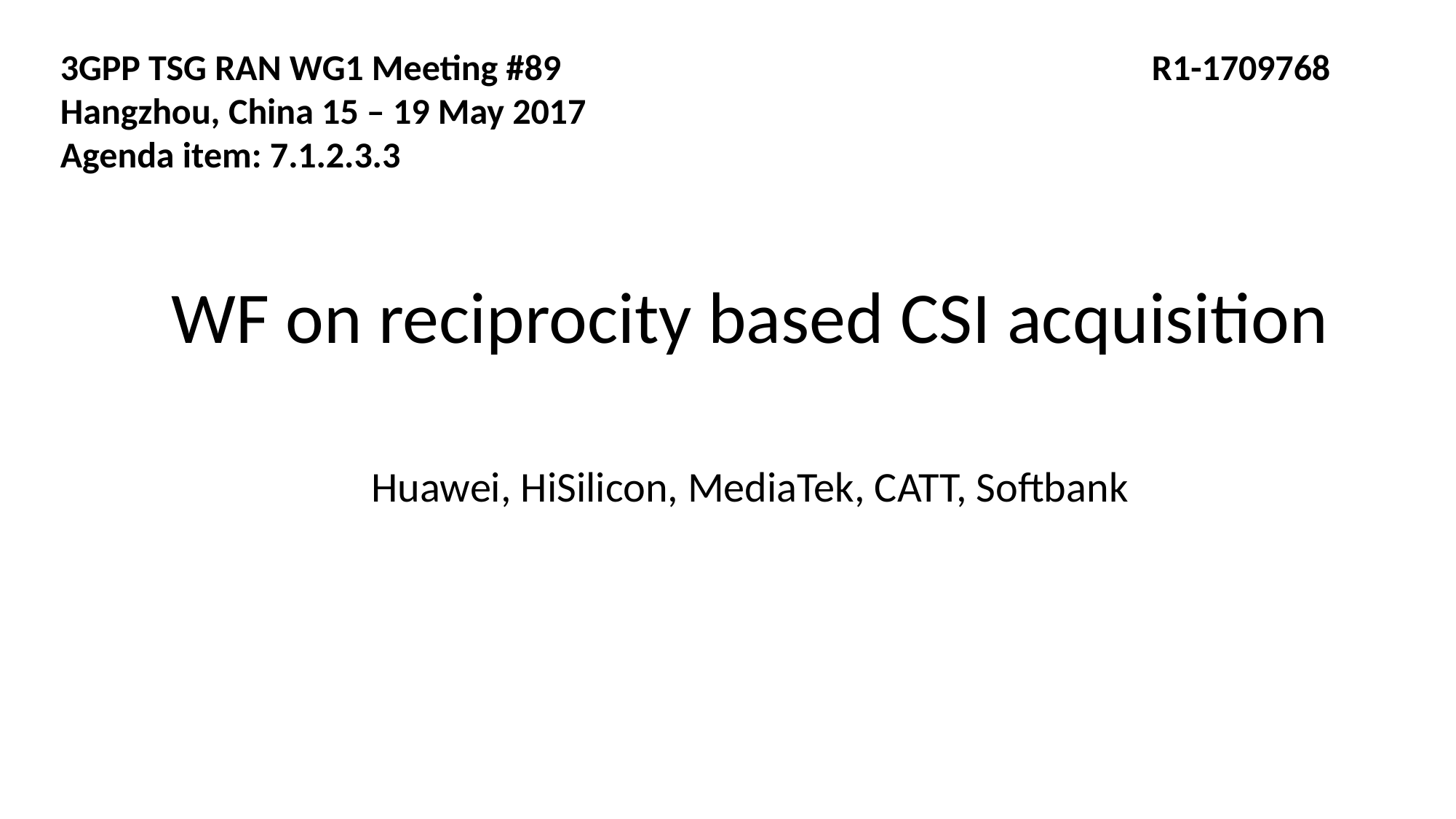

3GPP TSG RAN WG1 Meeting #89					R1-1709768
Hangzhou, China 15 – 19 May 2017
Agenda item: 7.1.2.3.3

WF on reciprocity based CSI acquisition

Huawei, HiSilicon, MediaTek, CATT, Softbank